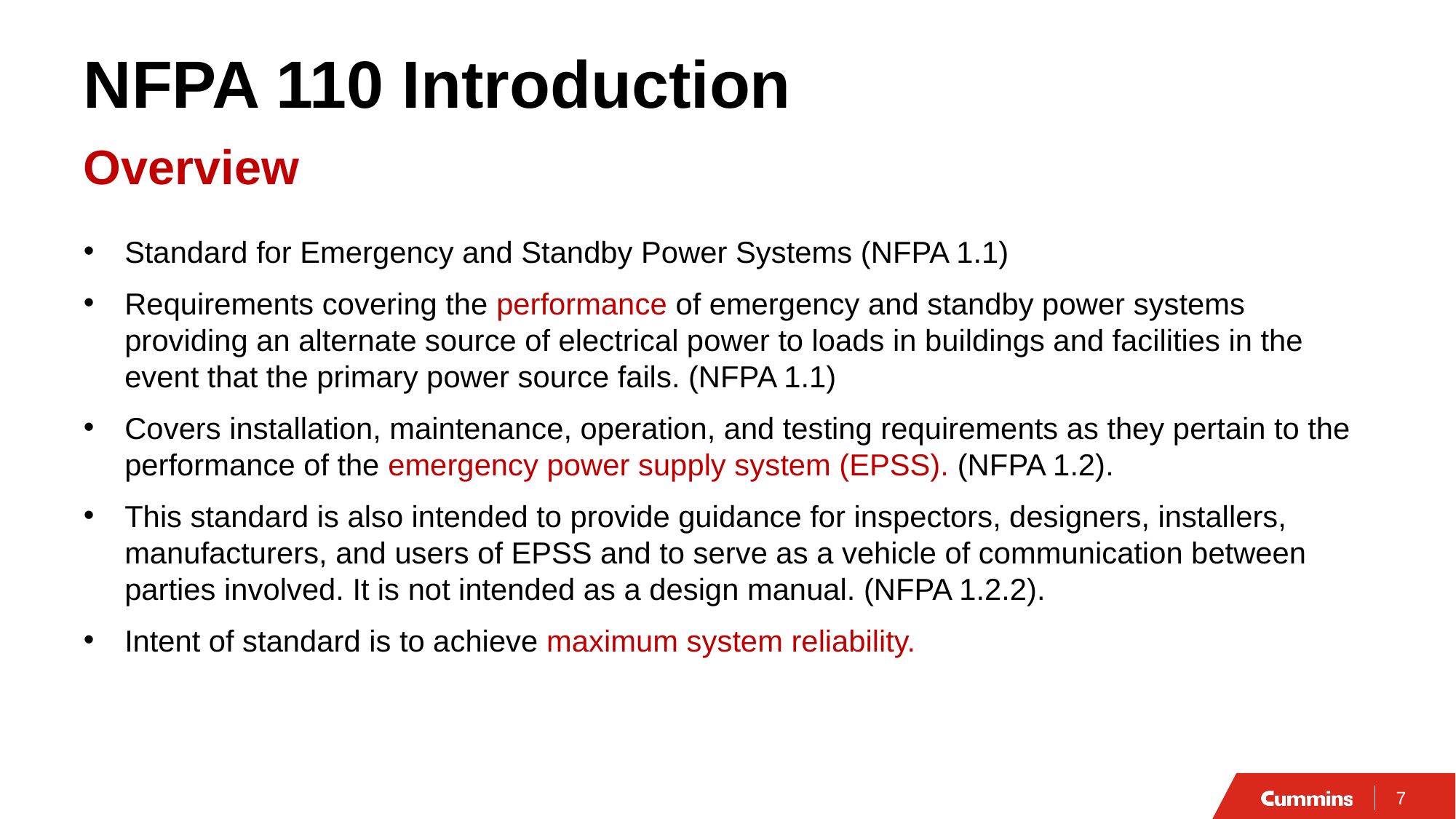

# NFPA 110 Introduction Overview
Standard for Emergency and Standby Power Systems (NFPA 1.1)
Requirements covering the performance of emergency and standby power systems providing an alternate source of electrical power to loads in buildings and facilities in the event that the primary power source fails. (NFPA 1.1)
Covers installation, maintenance, operation, and testing requirements as they pertain to the performance of the emergency power supply system (EPSS). (NFPA 1.2).
This standard is also intended to provide guidance for inspectors, designers, installers, manufacturers, and users of EPSS and to serve as a vehicle of communication between parties involved. It is not intended as a design manual. (NFPA 1.2.2).
Intent of standard is to achieve maximum system reliability.